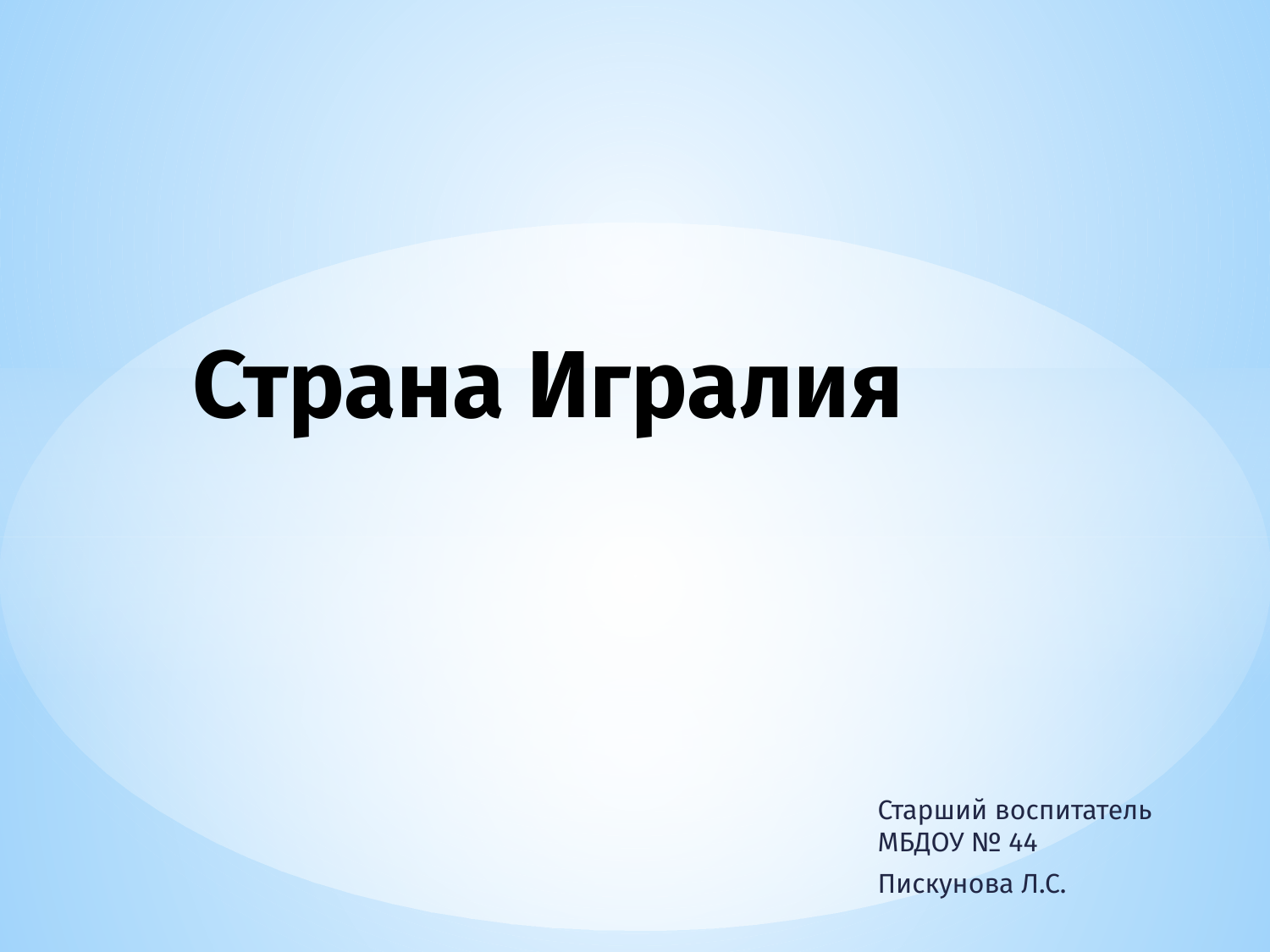

# Страна Игралия
Старший воспитатель МБДОУ № 44
Пискунова Л.С.